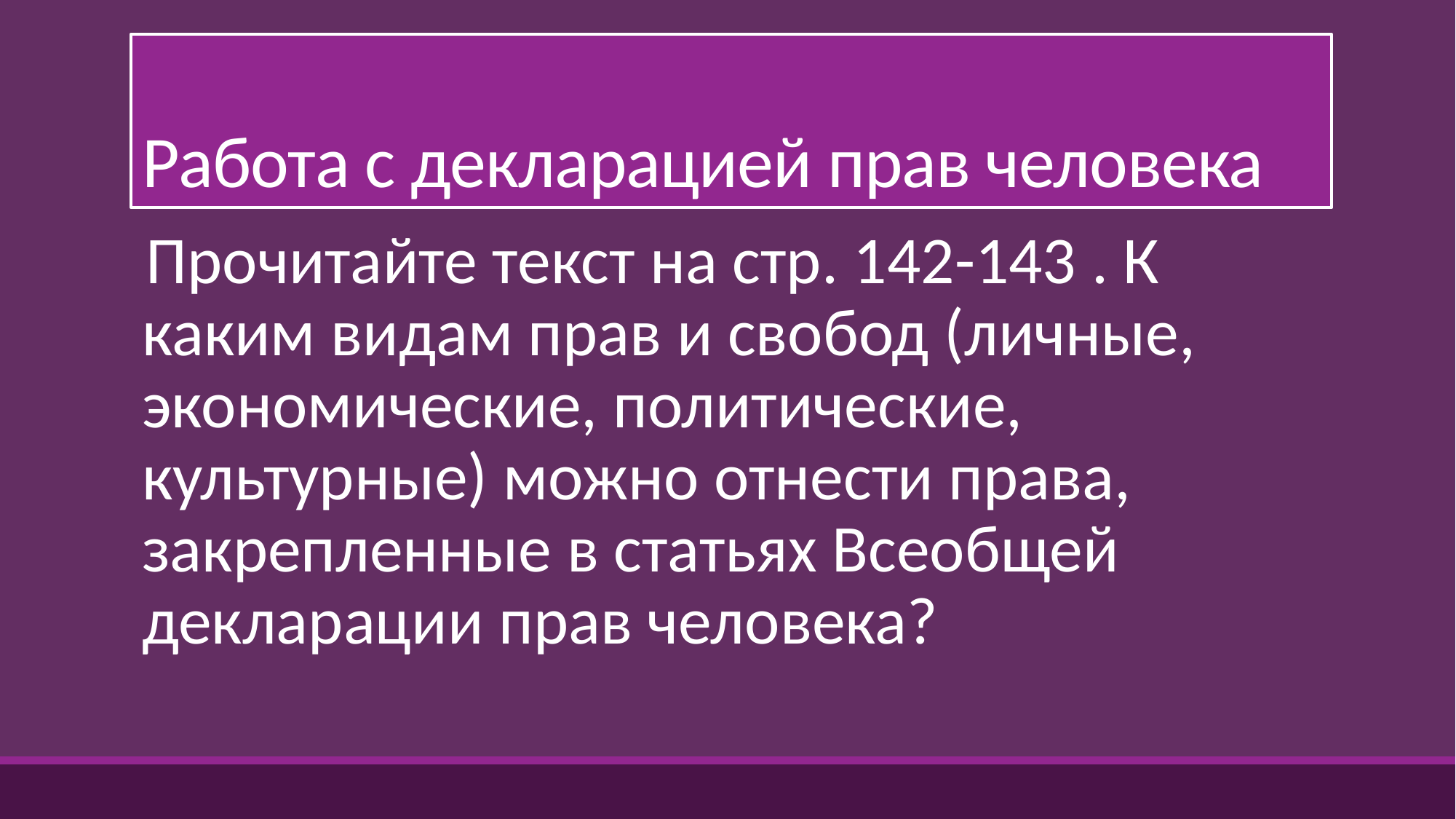

# Работа с декларацией прав человека
Прочитайте текст на стр. 142-143 . К каким видам прав и свобод (личные, экономические, политические, культурные) можно отнести права, закрепленные в статьях Всеобщей декларации прав человека?